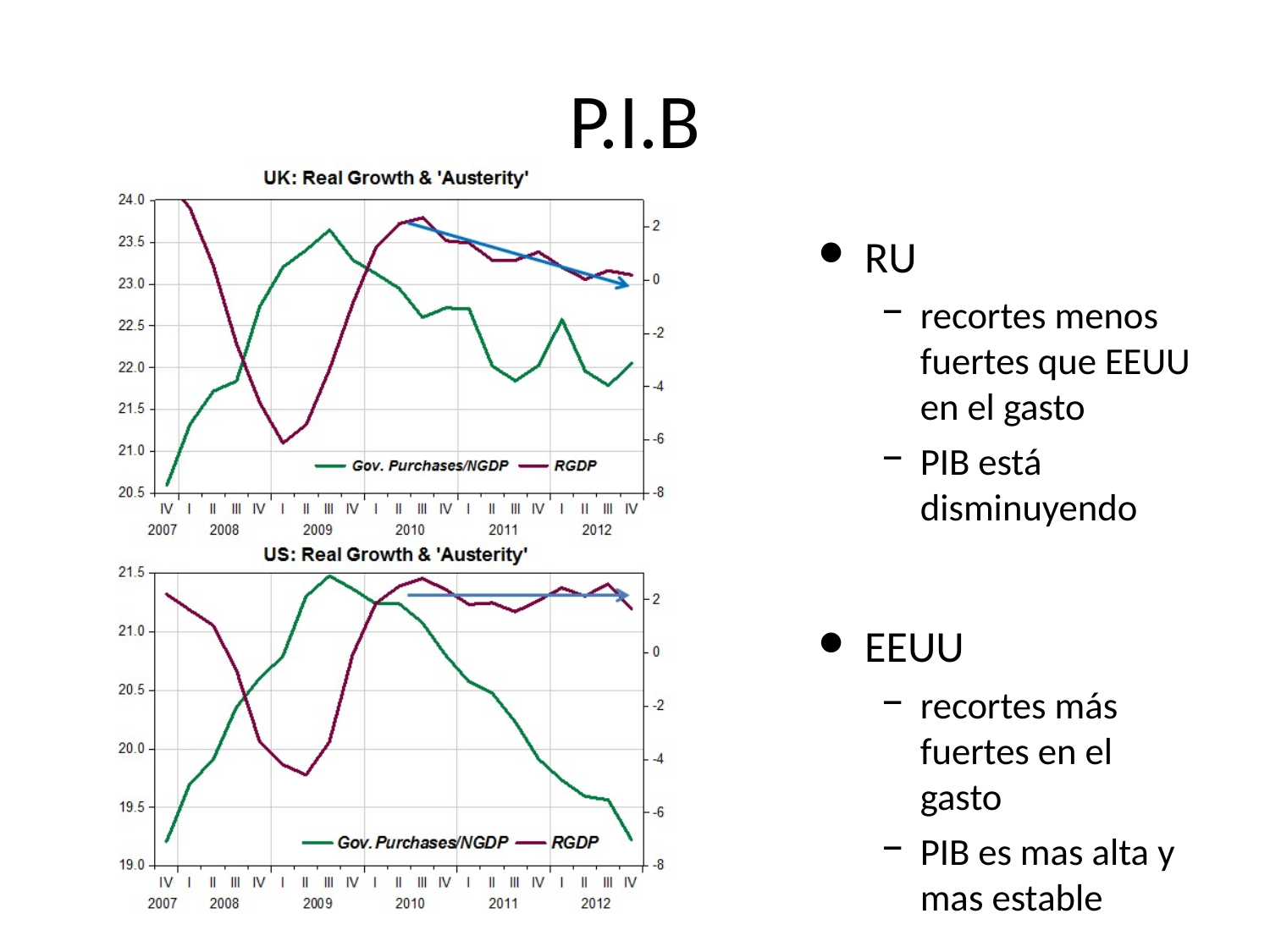

# P.I.B

RU
recortes menos fuertes que EEUU en el gasto
PIB está disminuyendo

EEUU
recortes más fuertes en el gasto
PIB es mas alta y mas estable